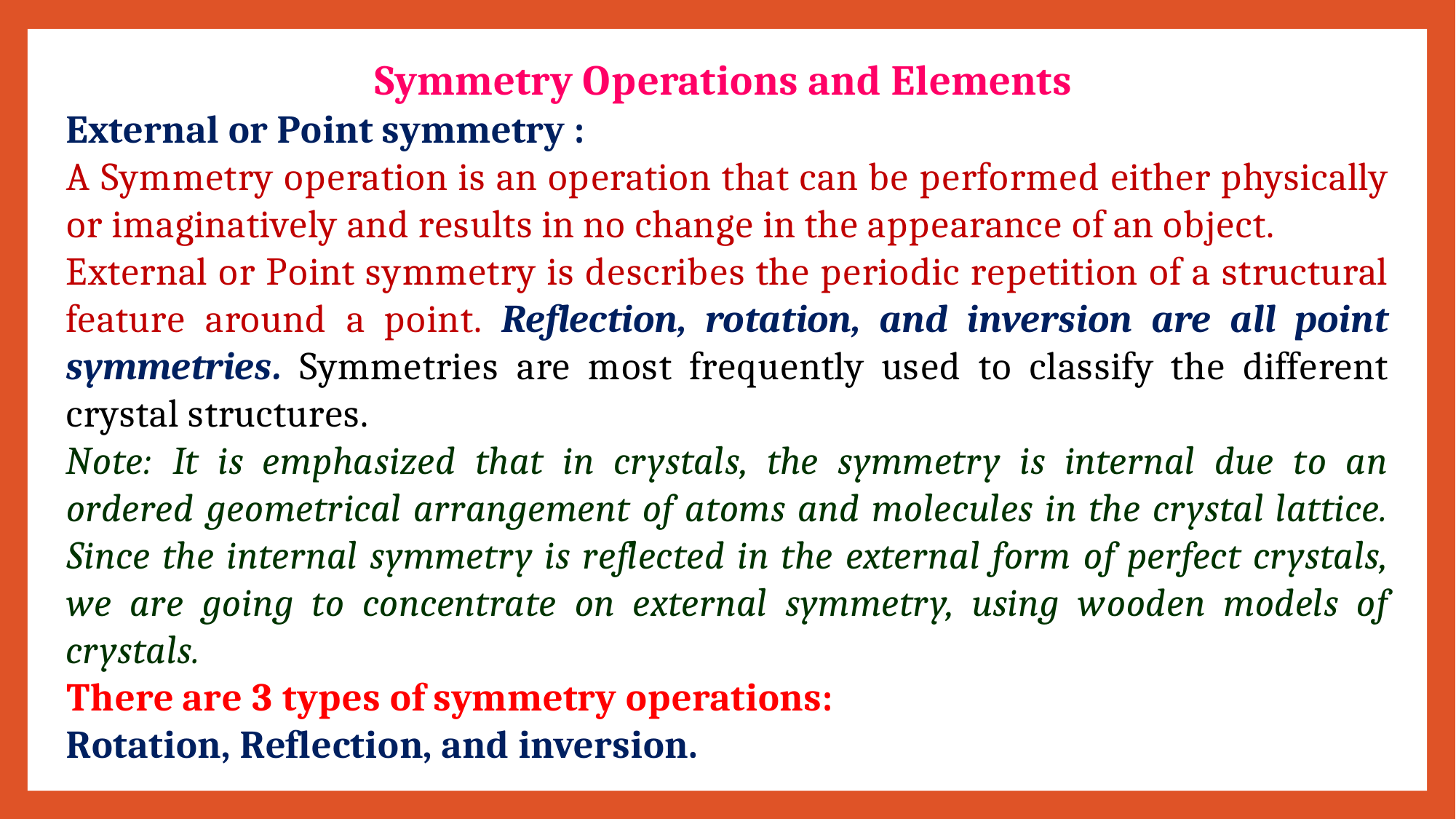

Symmetry Operations and Elements
External or Point symmetry :
A Symmetry operation is an operation that can be performed either physically or imaginatively and results in no change in the appearance of an object.
External or Point symmetry is describes the periodic repetition of a structural feature around a point. Reflection, rotation, and inversion are all point symmetries. Symmetries are most frequently used to classify the different crystal structures.
Note: It is emphasized that in crystals, the symmetry is internal due to an ordered geometrical arrangement of atoms and molecules in the crystal lattice. Since the internal symmetry is reflected in the external form of perfect crystals, we are going to concentrate on external symmetry, using wooden models of crystals.
There are 3 types of symmetry operations:
Rotation, Reflection, and inversion.